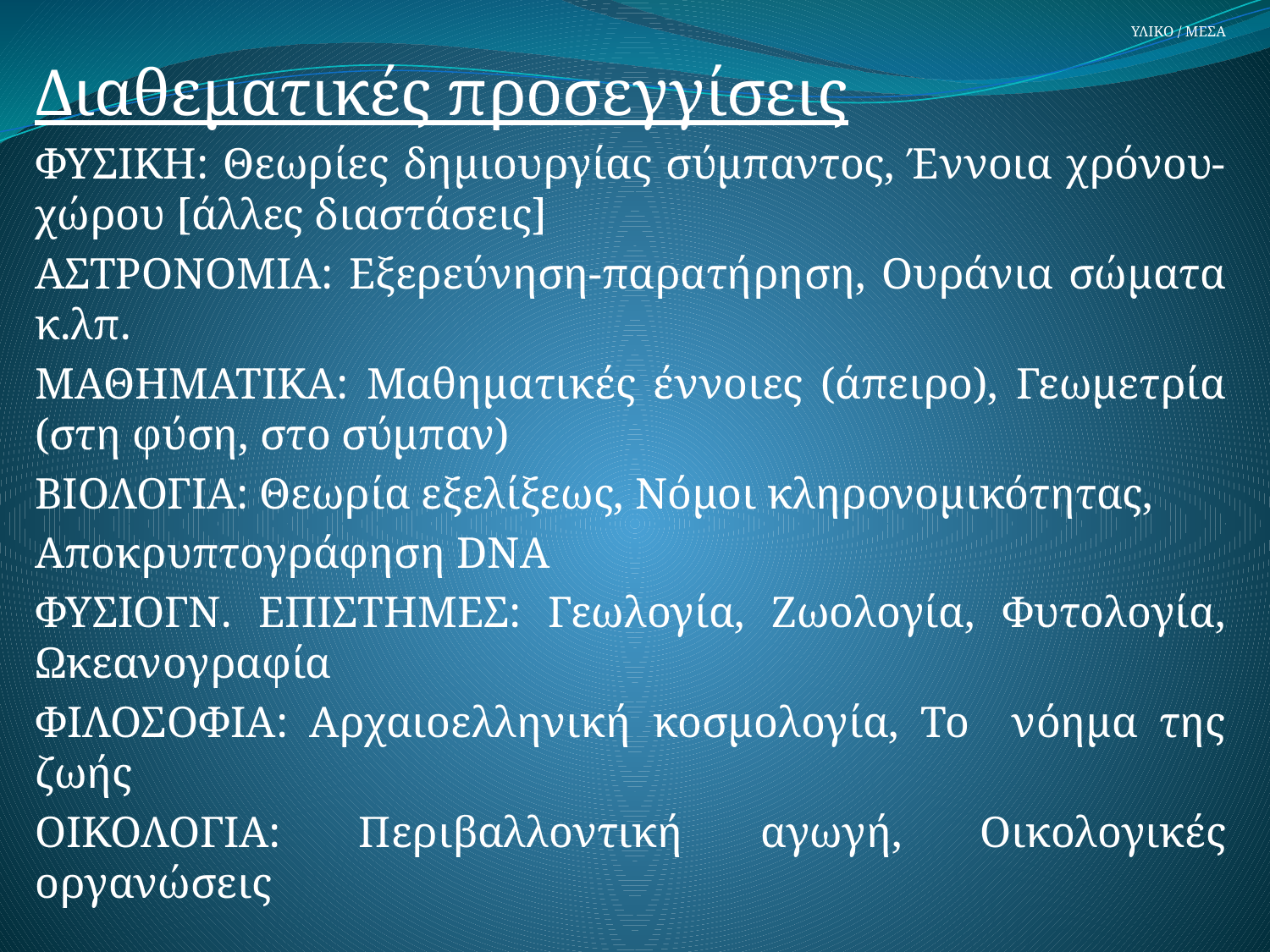

ΥΛΙΚΟ / ΜΕΣΑ
Διαθεματικές προσεγγίσεις
ΦΥΣΙΚΗ: Θεωρίες δημιουργίας σύμπαντος, Έννοια χρόνου-χώρου [άλλες διαστάσεις]
ΑΣΤΡΟΝΟΜΙΑ: Εξερεύνηση-παρατήρηση, Ουράνια σώματα κ.λπ.
ΜΑΘΗΜΑΤΙΚΑ: Μαθηματικές έννοιες (άπειρο), Γεωμετρία (στη φύση, στο σύμπαν)
ΒΙΟΛΟΓΙΑ: Θεωρία εξελίξεως, Νόμοι κληρονομικότητας,
Αποκρυπτογράφηση DNA
ΦΥΣΙΟΓΝ. ΕΠΙΣΤΗΜΕΣ: Γεωλογία, Ζωολογία, Φυτολογία, Ωκεανογραφία
ΦΙΛΟΣΟΦΙΑ: Αρχαιοελληνική κοσμολογία, Το  νόημα της ζωής
ΟΙΚΟΛΟΓΙΑ: Περιβαλλοντική αγωγή, Οικολογικές οργανώσεις